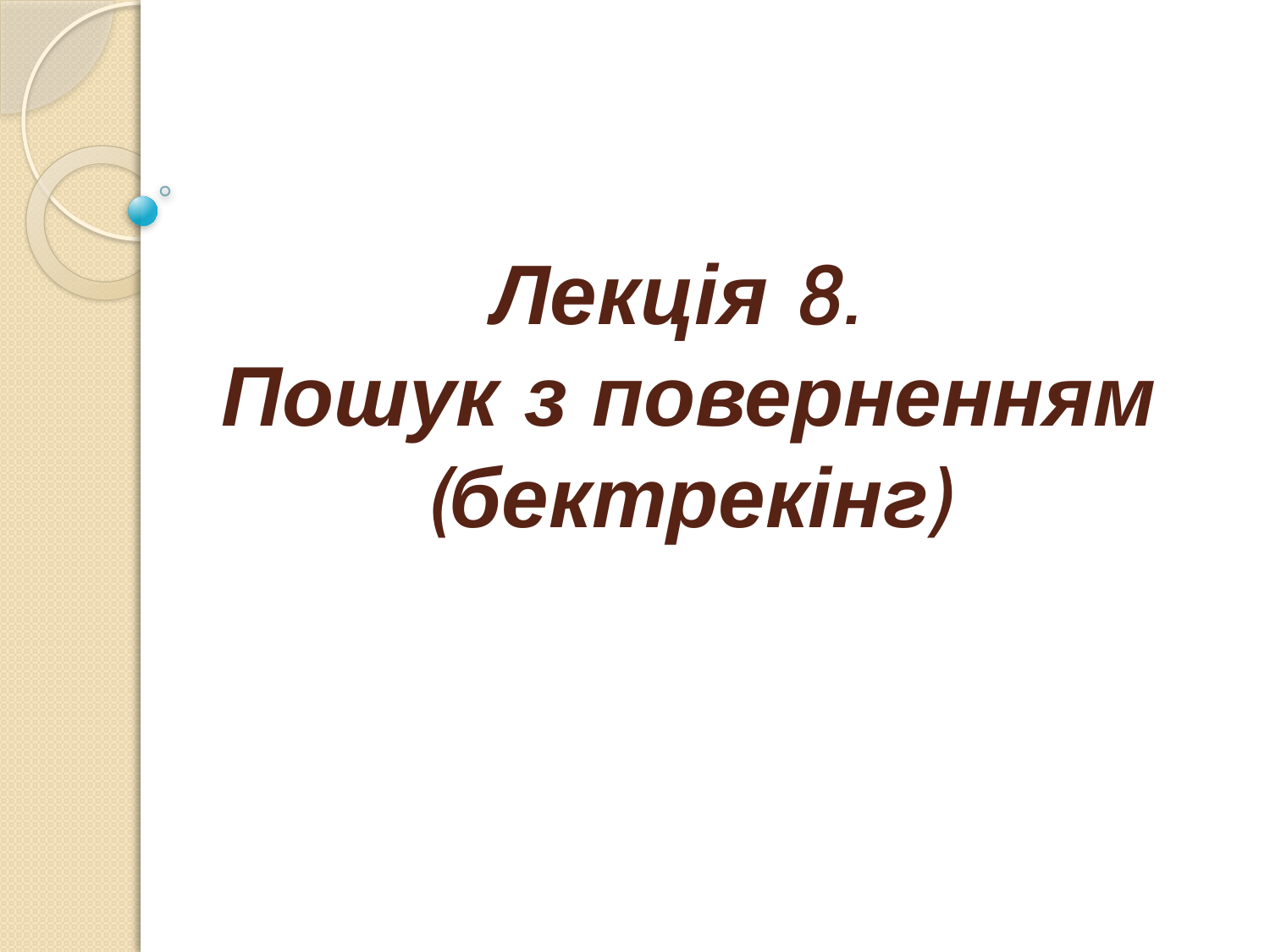

# Лекція 8. Пошук з поверненням (бектрекінг)